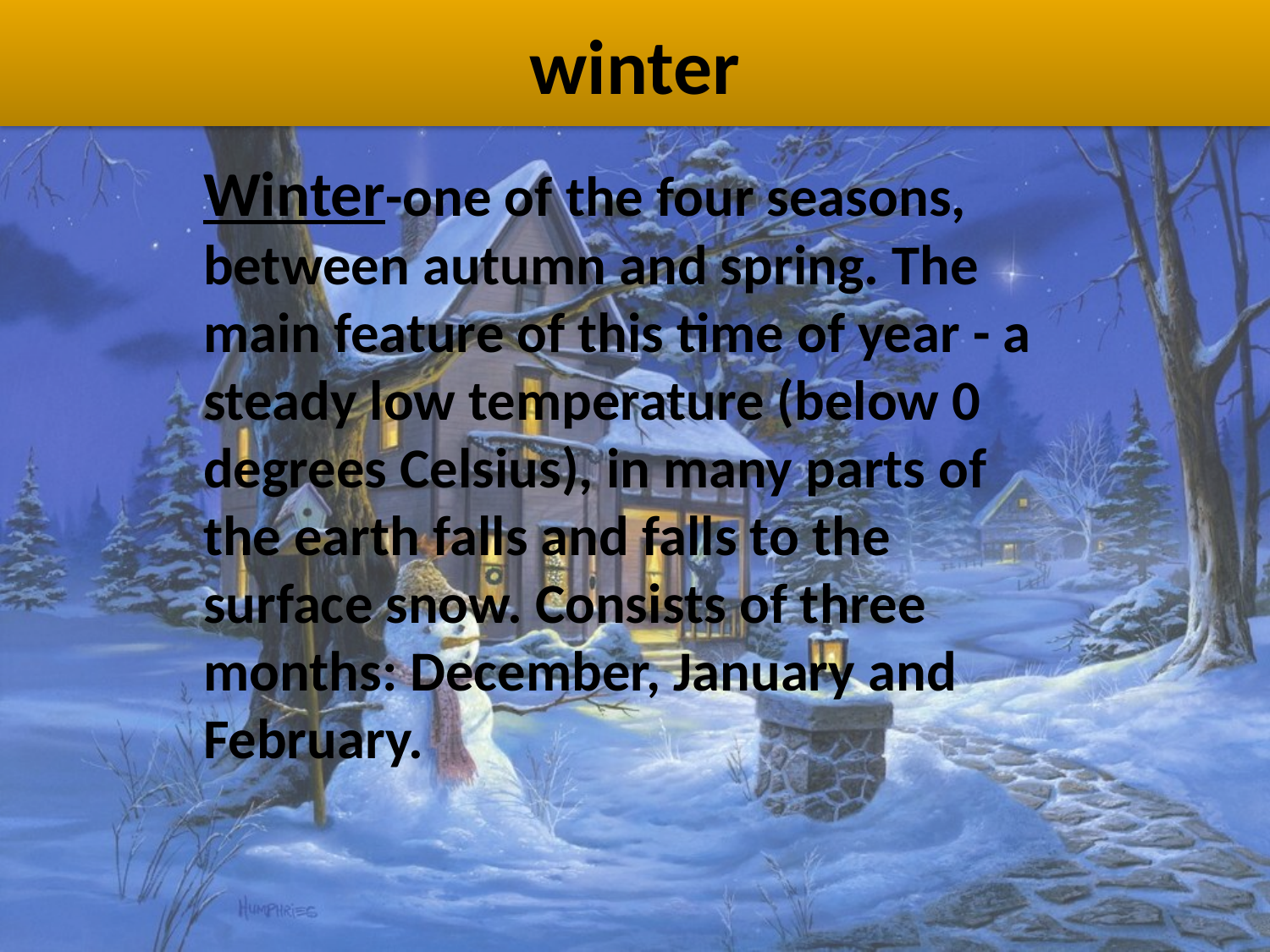

# winter
Winter-one of the four seasons, between autumn and spring. The main feature of this time of year - a steady low temperature (below 0 degrees Celsius), in many parts of the earth falls and falls to the surface snow. Consists of three months: December, January and February.